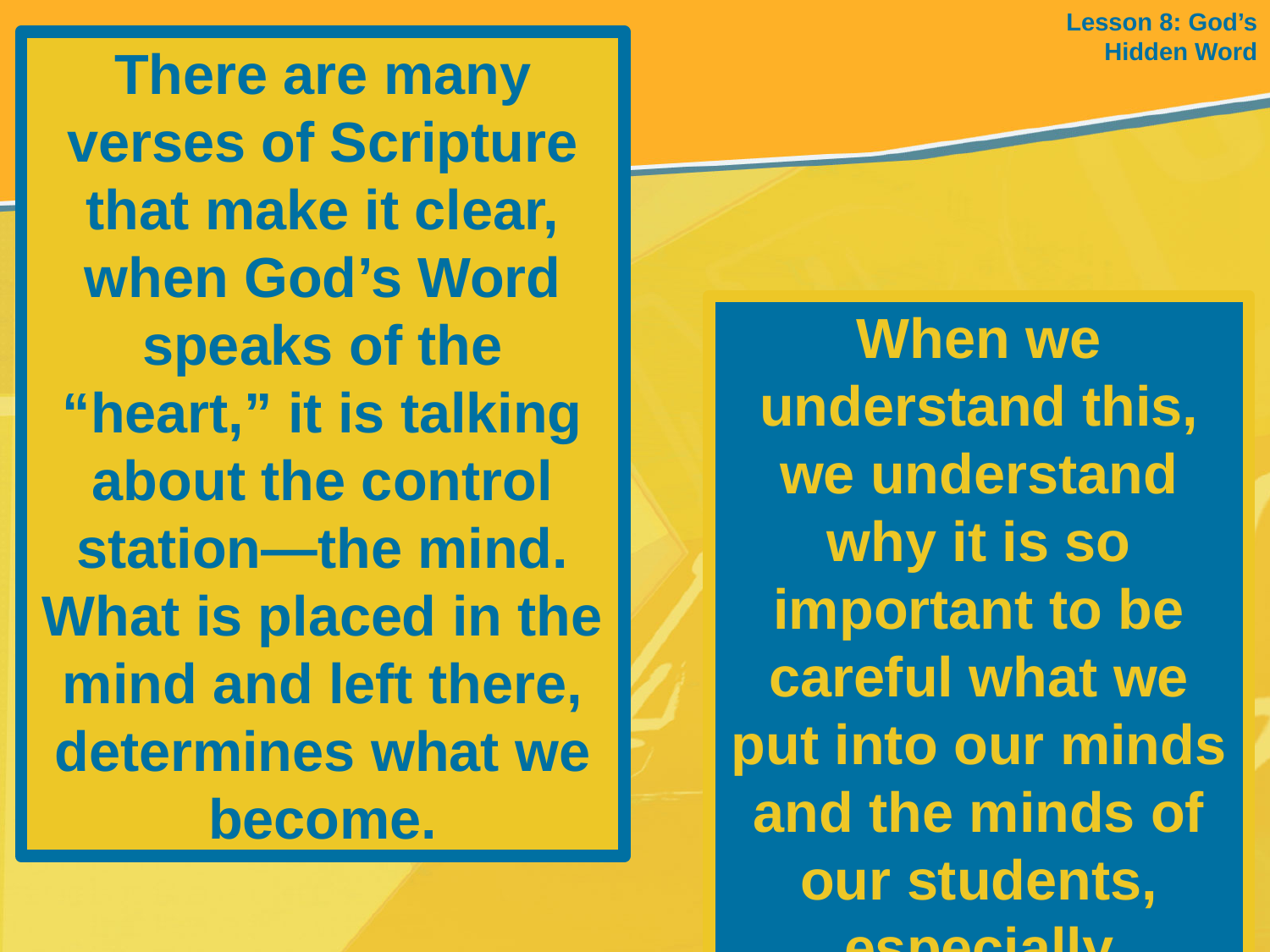

Lesson 8: God’s Hidden Word
There are many verses of Scripture that make it clear, when God’s Word speaks of the “heart,” it is talking about the control station—the mind. What is placed in the mind and left there, determines what we become.
When we understand this, we understand why it is so important to be careful what we put into our minds and the minds of our students, especially children.